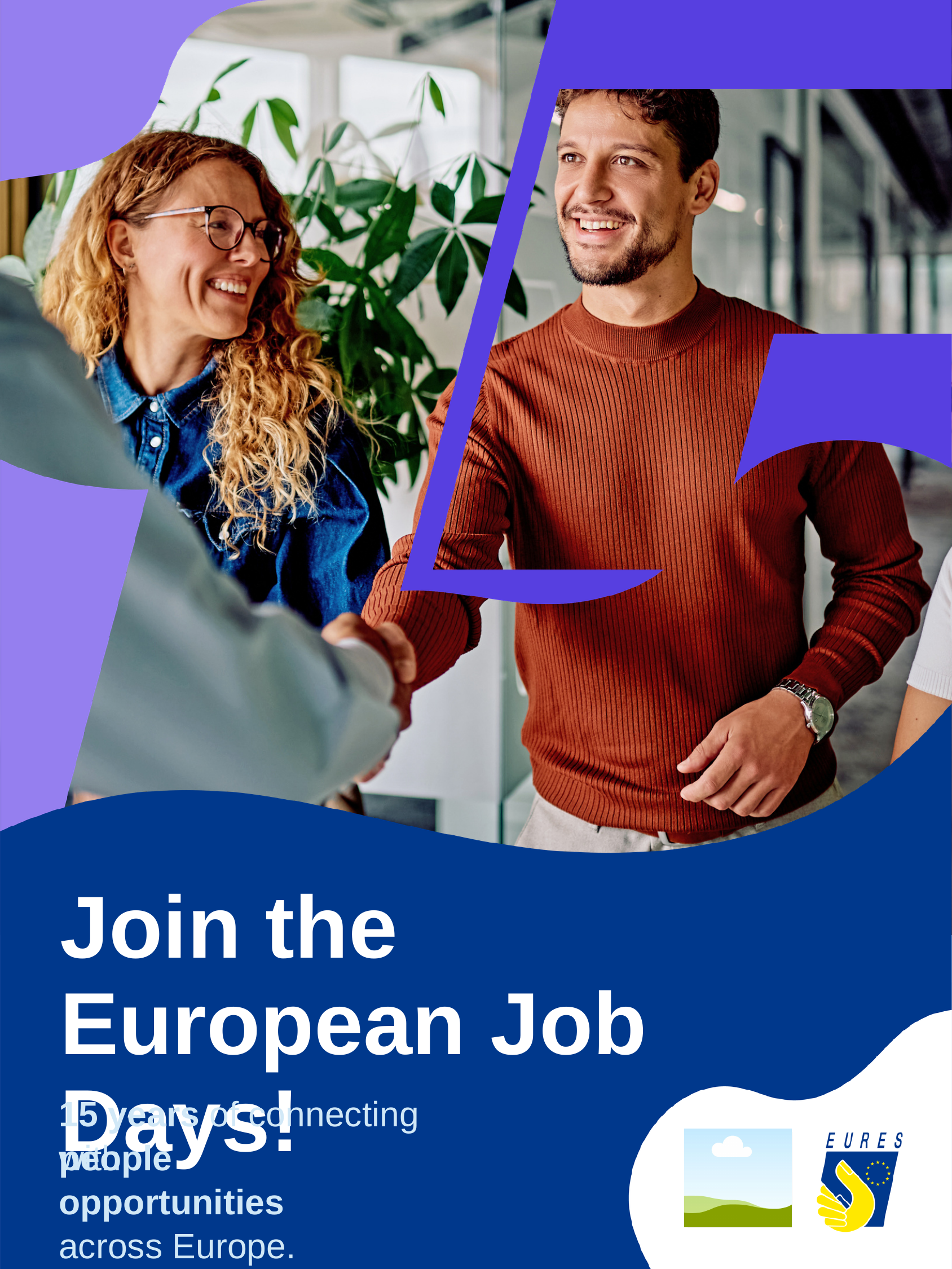

Join the European Job Days!

15 years of connecting people

with opportunities across Europe.